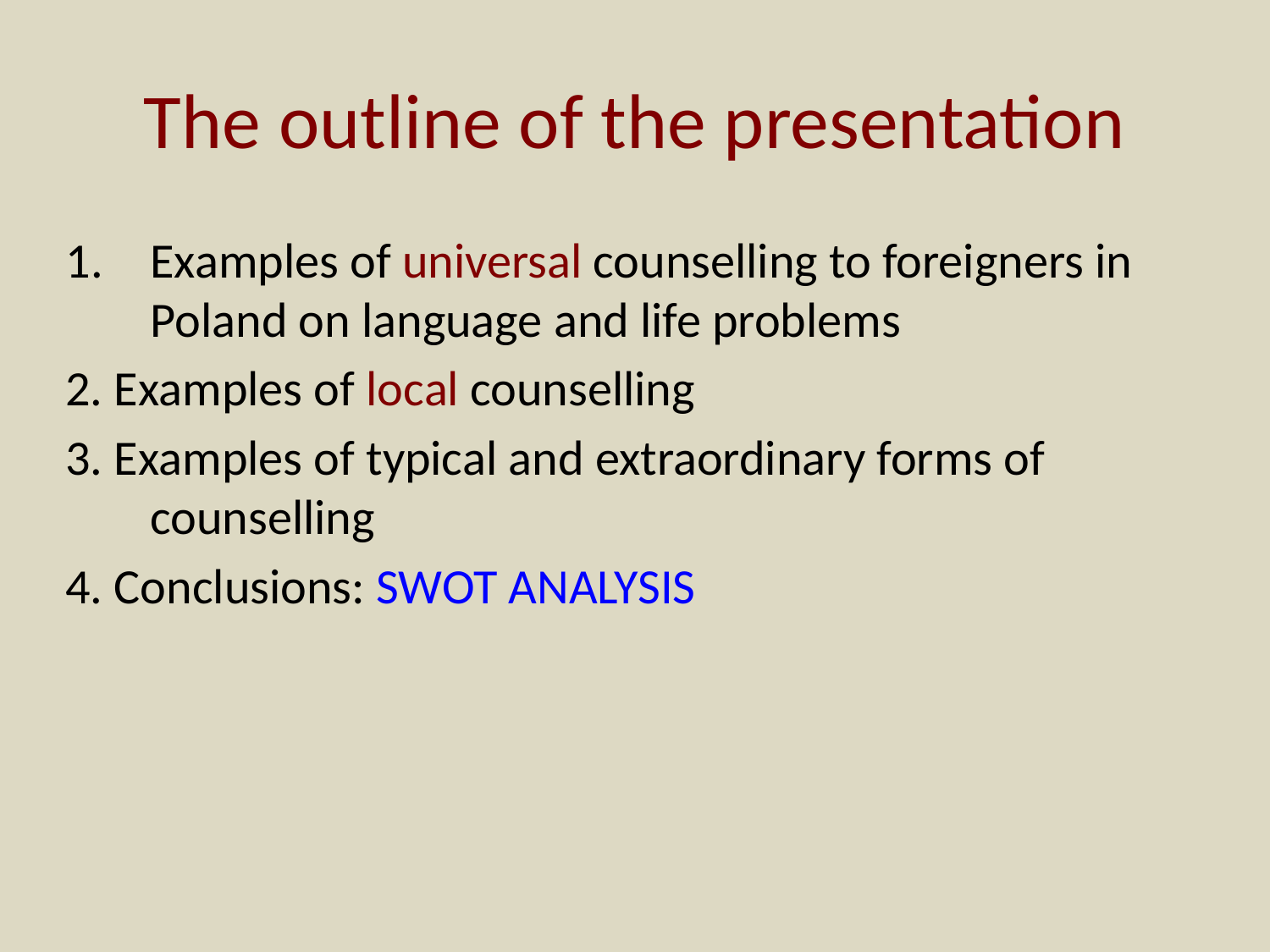

# The outline of the presentation
Examples of universal counselling to foreigners in Poland on language and life problems
2. Examples of local counselling
3. Examples of typical and extraordinary forms of counselling
4. Conclusions: SWOT ANALYSIS